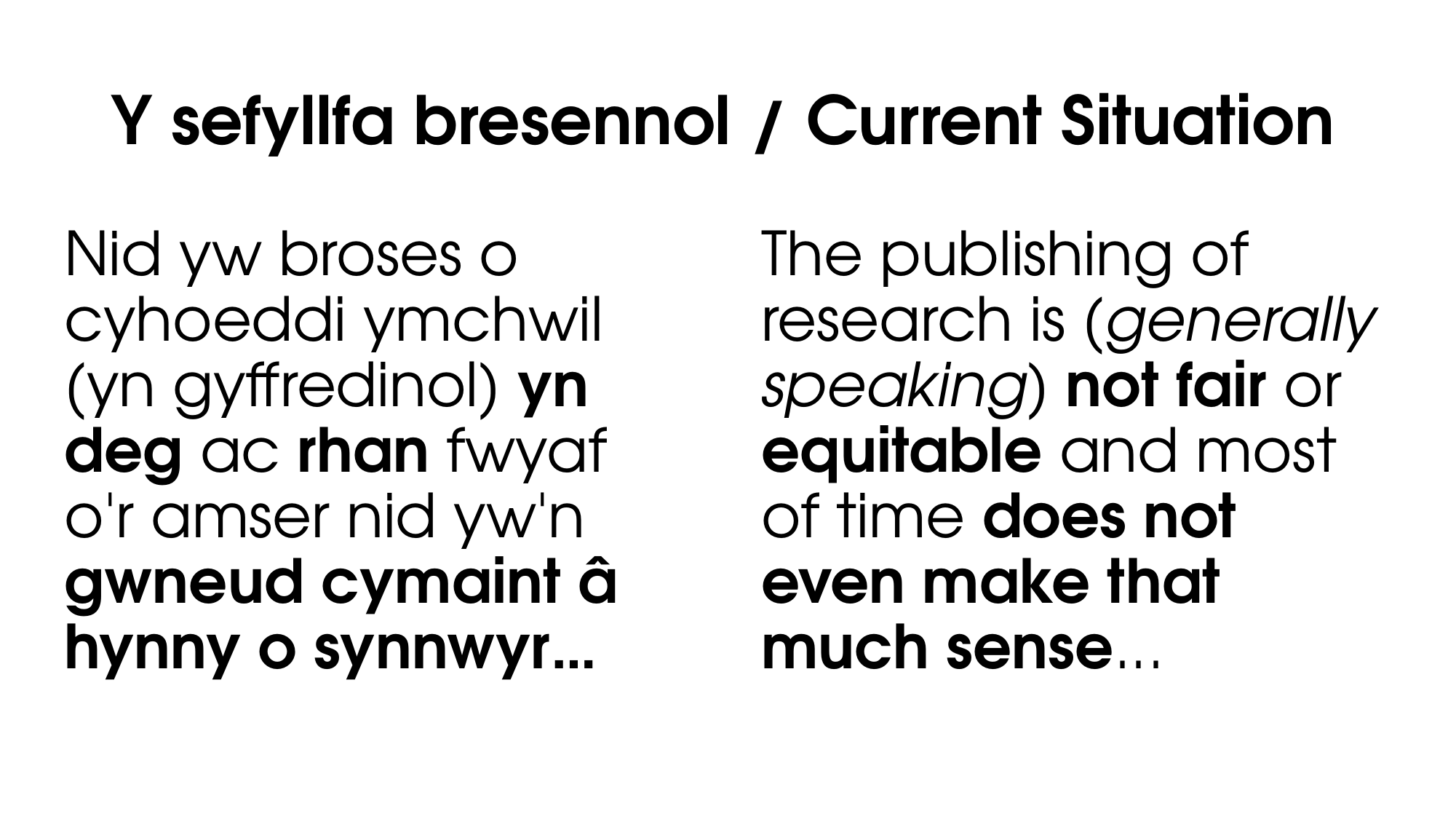

# Y sefyllfa bresennol / Current Situation
Nid yw broses o cyhoeddi ymchwil (yn gyffredinol) yn deg ac rhan fwyaf o'r amser nid yw'n gwneud cymaint â hynny o synnwyr…
The publishing of research is (generally speaking) not fair or equitable and most of time does not  even make that much sense...